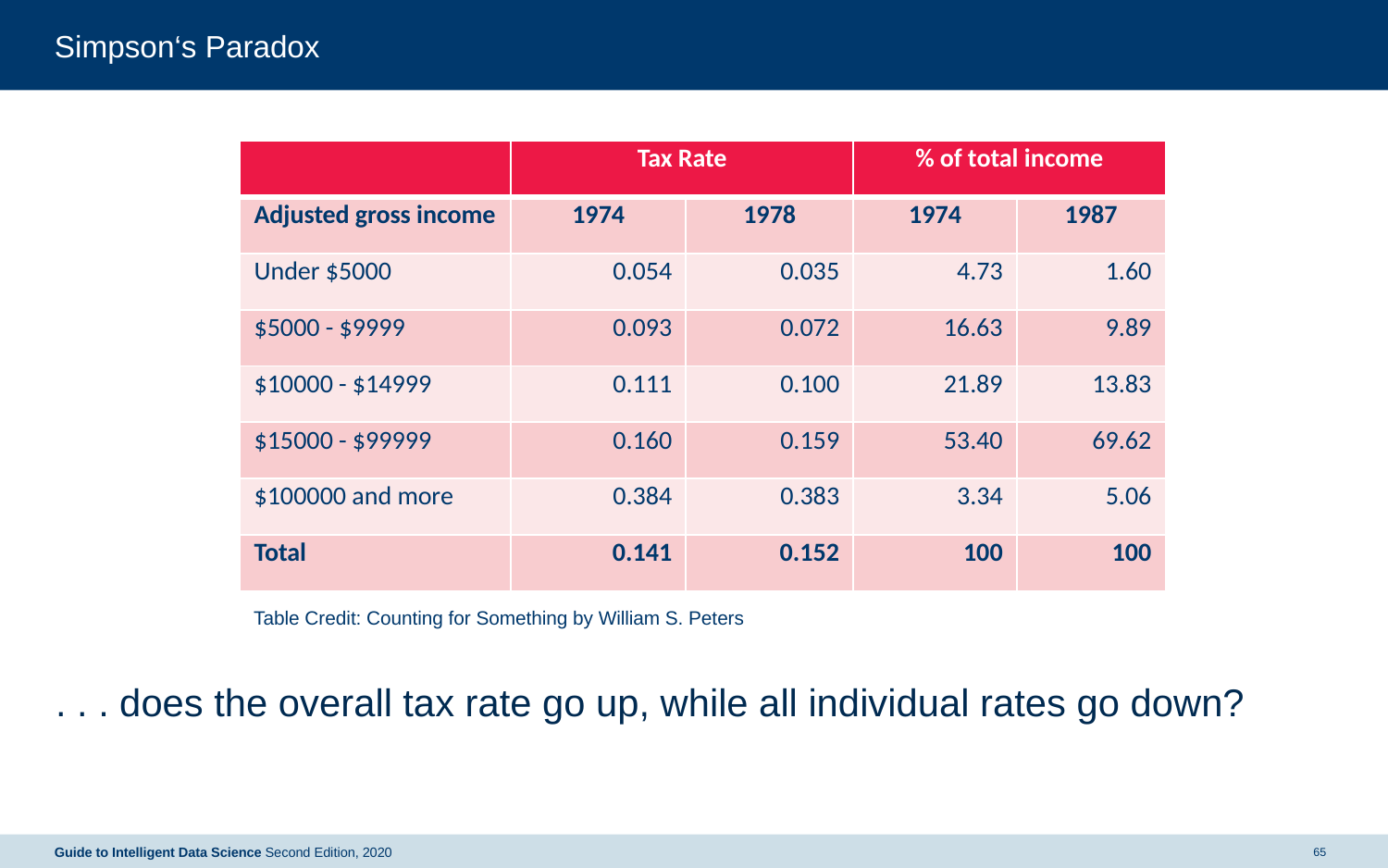

# Simpson‘s Paradox
|  | Tax Rate |  | % of total income |  |
| --- | --- | --- | --- | --- |
| Adjusted gross income | 1974 | 1978 | 1974 | 1987 |
| Under $5000 | 0.054 | 0.035 | 4.73 | 1.60 |
| $5000 - $9999 | 0.093 | 0.072 | 16.63 | 9.89 |
| $10000 - $14999 | 0.111 | 0.100 | 21.89 | 13.83 |
| $15000 - $99999 | 0.160 | 0.159 | 53.40 | 69.62 |
| $100000 and more | 0.384 | 0.383 | 3.34 | 5.06 |
| Total | 0.141 | 0.152 | 100 | 100 |
Table Credit: Counting for Something by William S. Peters
. . . does the overall tax rate go up, while all individual rates go down?
Guide to Intelligent Data Science Second Edition, 2020
65